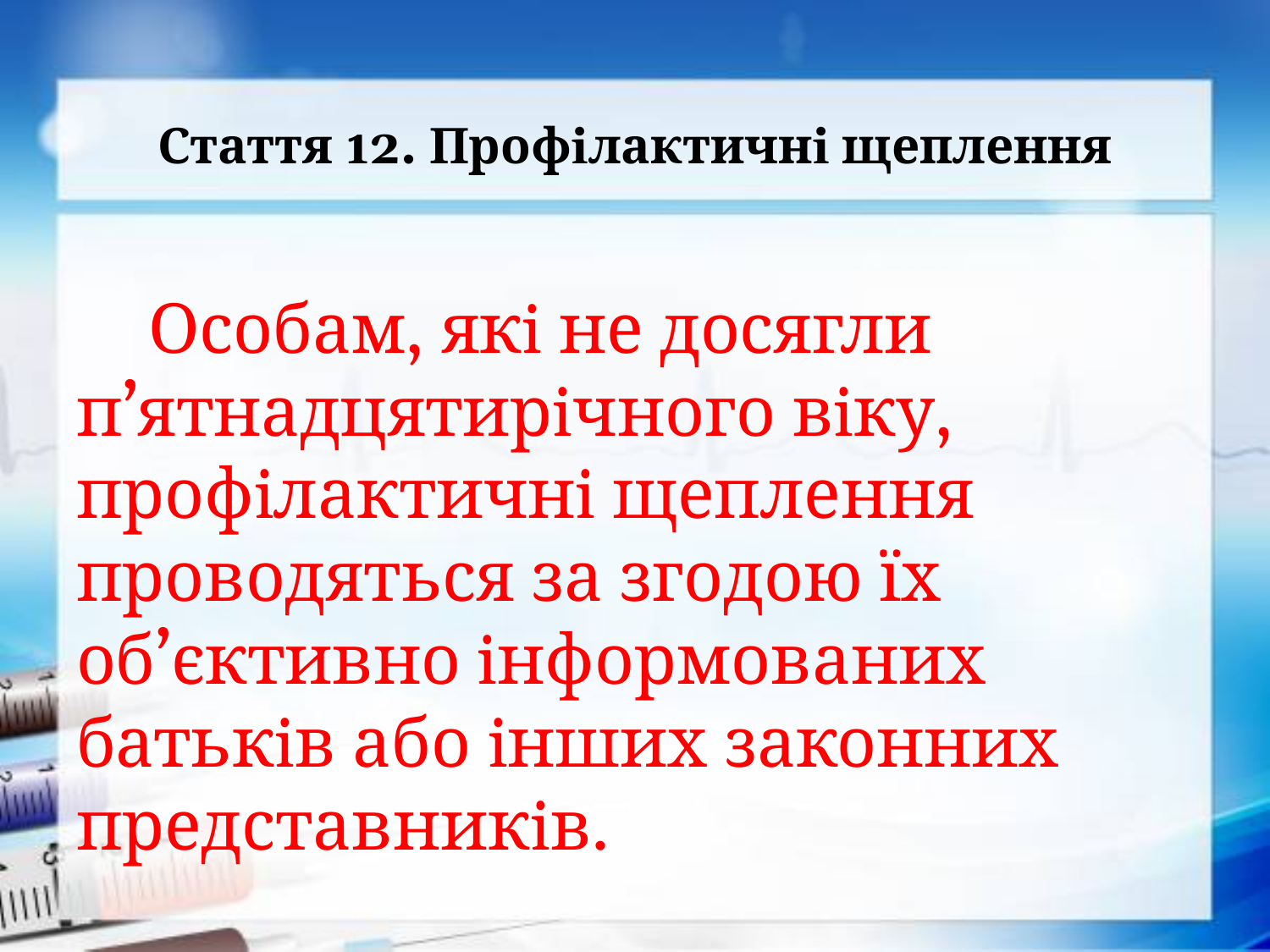

# Стаття 12. Профiлактичнi щеплення
Особам, якi не досягли п’ятнадцятирiчного вiку, профiлактичнi щеплення проводяться за згодою їх об’єктивно iнформованих батькiв або iнших законних представникiв.